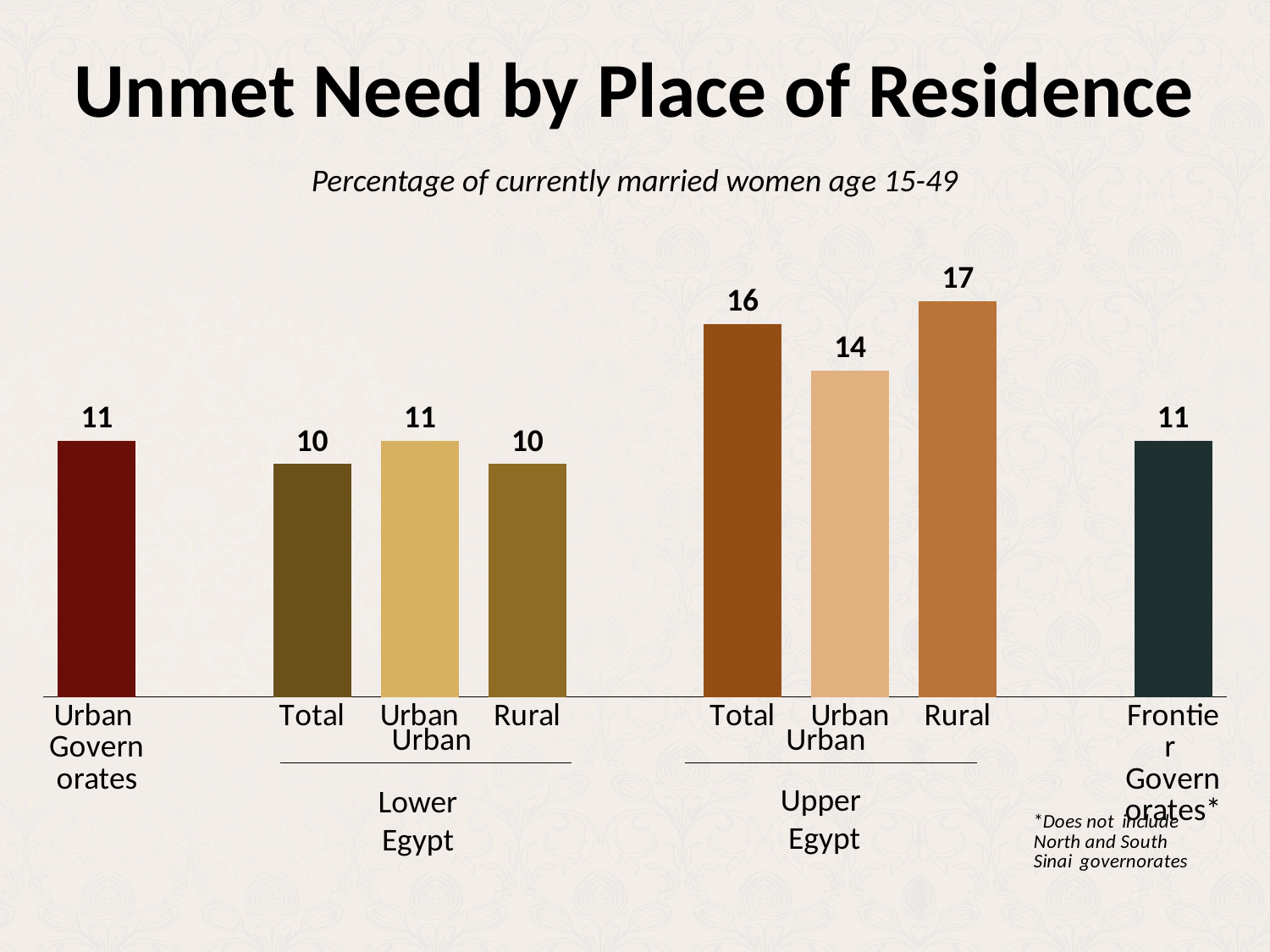

# Unmet Need by Place of Residence
Percentage of currently married women age 15-49

### Chart

| Category | Column1 |
|---|---|
| Urban
Governorates | 11.0 |
|  | None |
| Total | 10.0 |
| Urban | 11.0 |
| Rural | 10.0 |
|  | None |
| Total | 16.0 |
| Urban | 14.0 |
| Rural | 17.0 |
|  | None |
| Frontier
Governorates* | 11.0 |
Urban
Urban
Upper
Egypt
Lower
Egypt